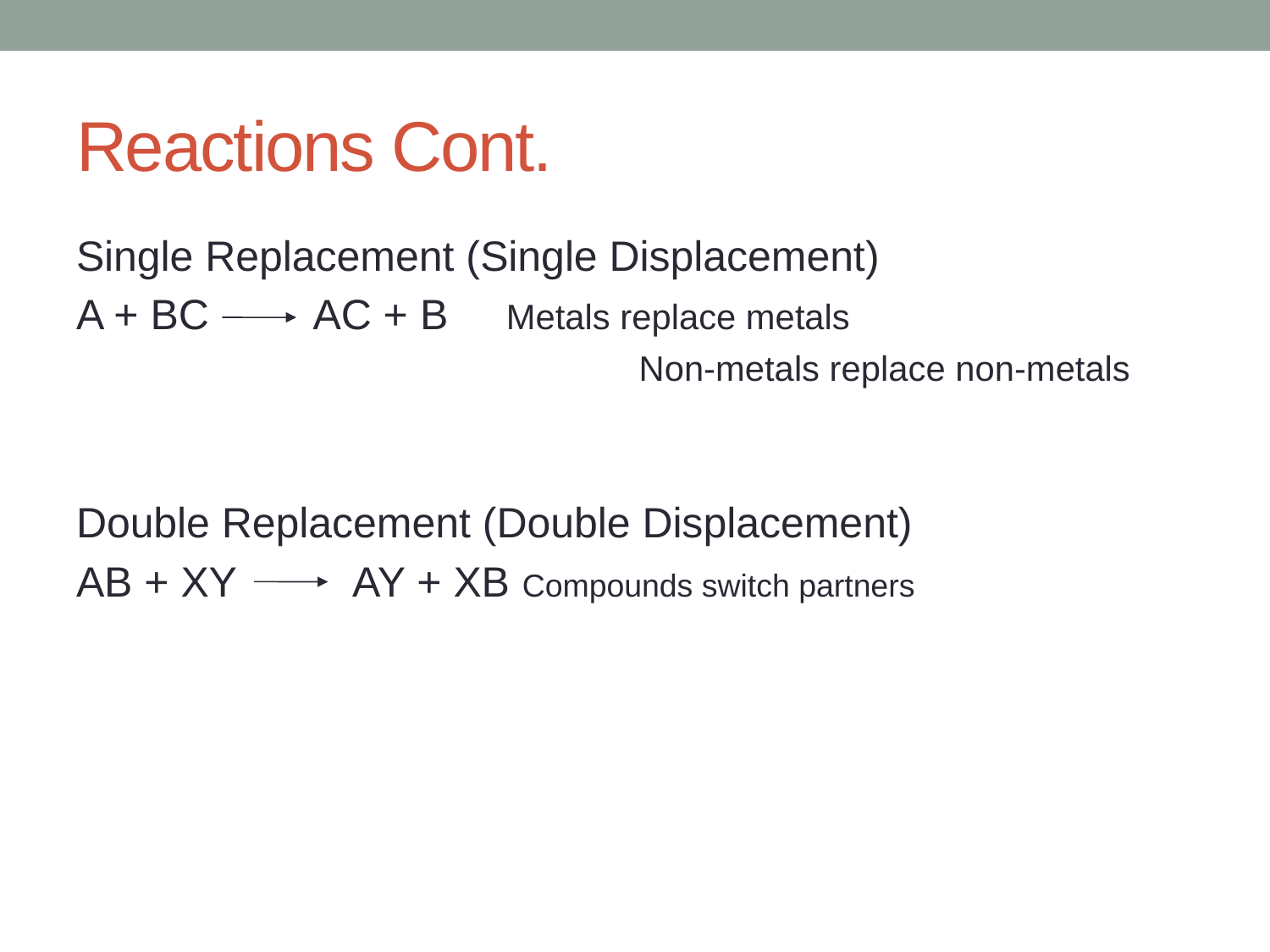

# Reactions Cont.
Single Replacement (Single Displacement)
A + BC         AC + B	  Metals replace metals
					   Non-metals replace non-metals

Double Replacement (Double Displacement)
AB + XY          AY + XB Compounds switch partners